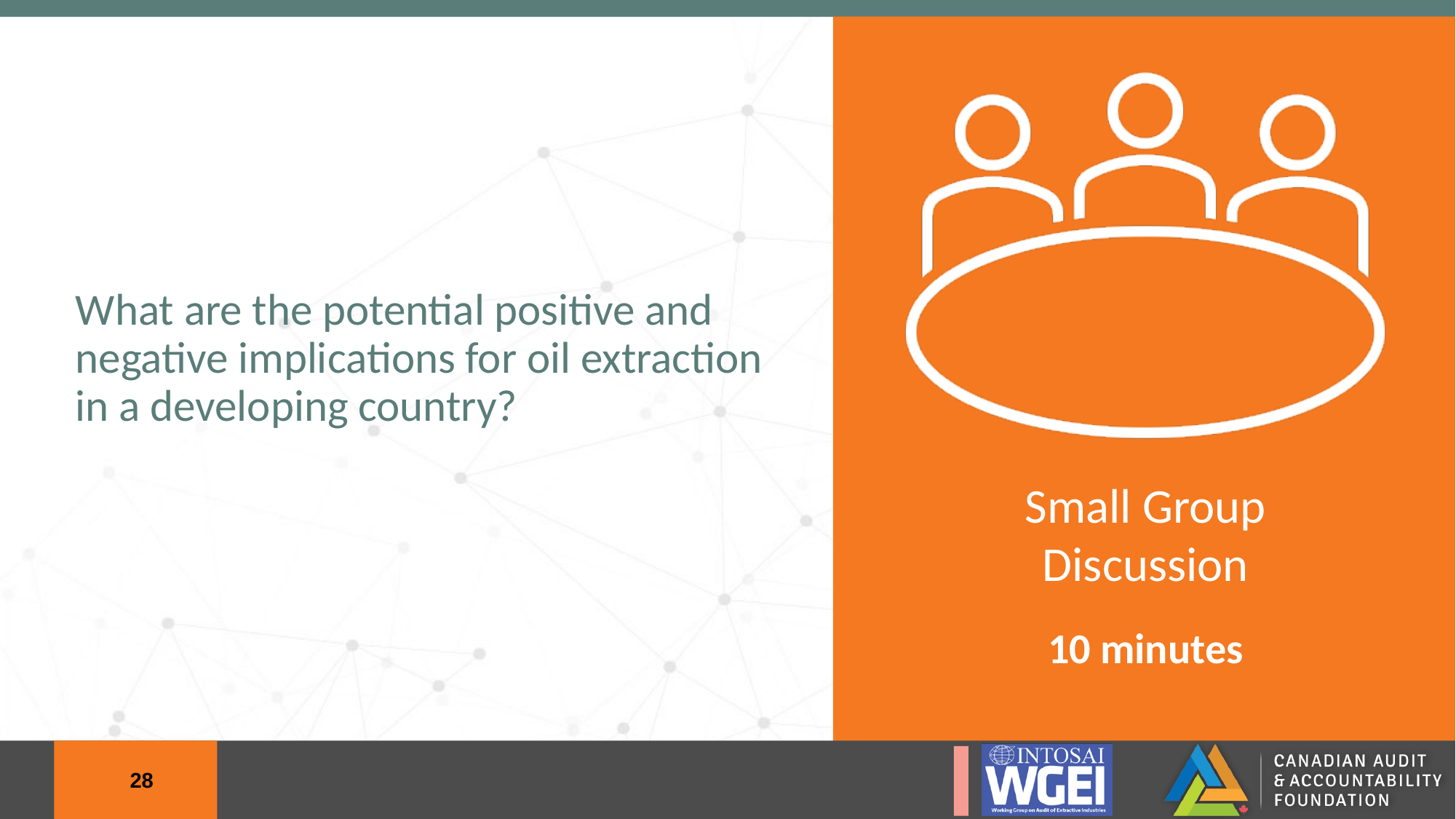

# What are the potential positive and negative implications for oil extraction in a developing country?
10 minutes